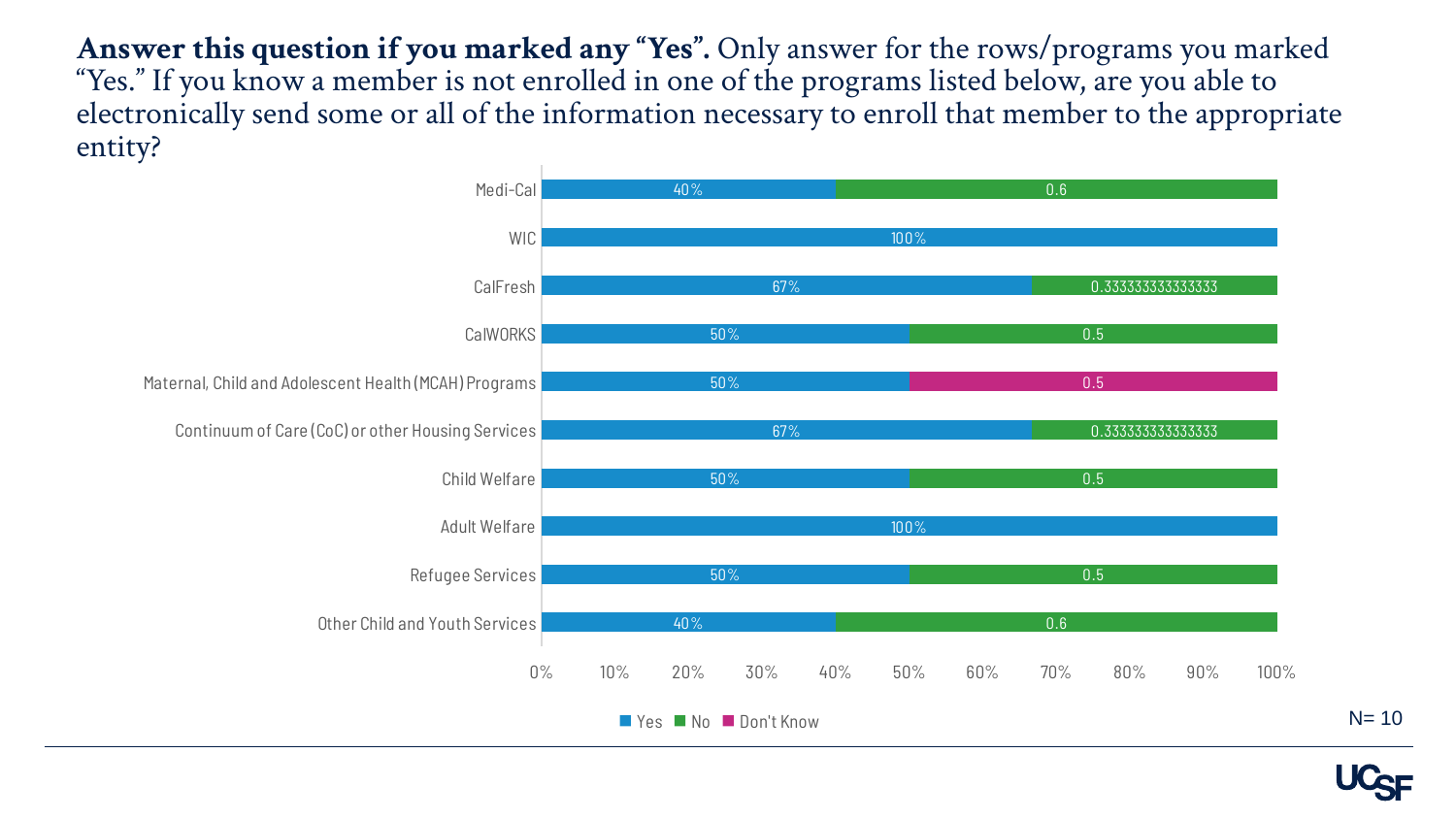

# Answer this question if you marked any “Yes”. Only answer for the rows/programs you marked “Yes.” If you know a member is not enrolled in one of the programs listed below, are you able to electronically send some or all of the information necessary to enroll that member to the appropriate entity?

### Chart

| Category | Yes | No | Don't Know |
|---|---|---|---|
| Medi-Cal | 0.4 | 0.6 | None |
| WIC | 1.0 | None | None |
| CalFresh | 0.6666666666666666 | 0.3333333333333333 | None |
| CalWORKS | 0.5 | 0.5 | None |
| Maternal, Child and Adolescent Health (MCAH) Programs | 0.5 | None | 0.5 |
| Continuum of Care (CoC) or other Housing Services | 0.6666666666666666 | 0.3333333333333333 | None |
| Child Welfare | 0.5 | 0.5 | None |
| Adult Welfare | 1.0 | None | None |
| Refugee Services | 0.5 | 0.5 | None |
| Other Child and Youth Services | 0.4 | 0.6 | None |
N= 10